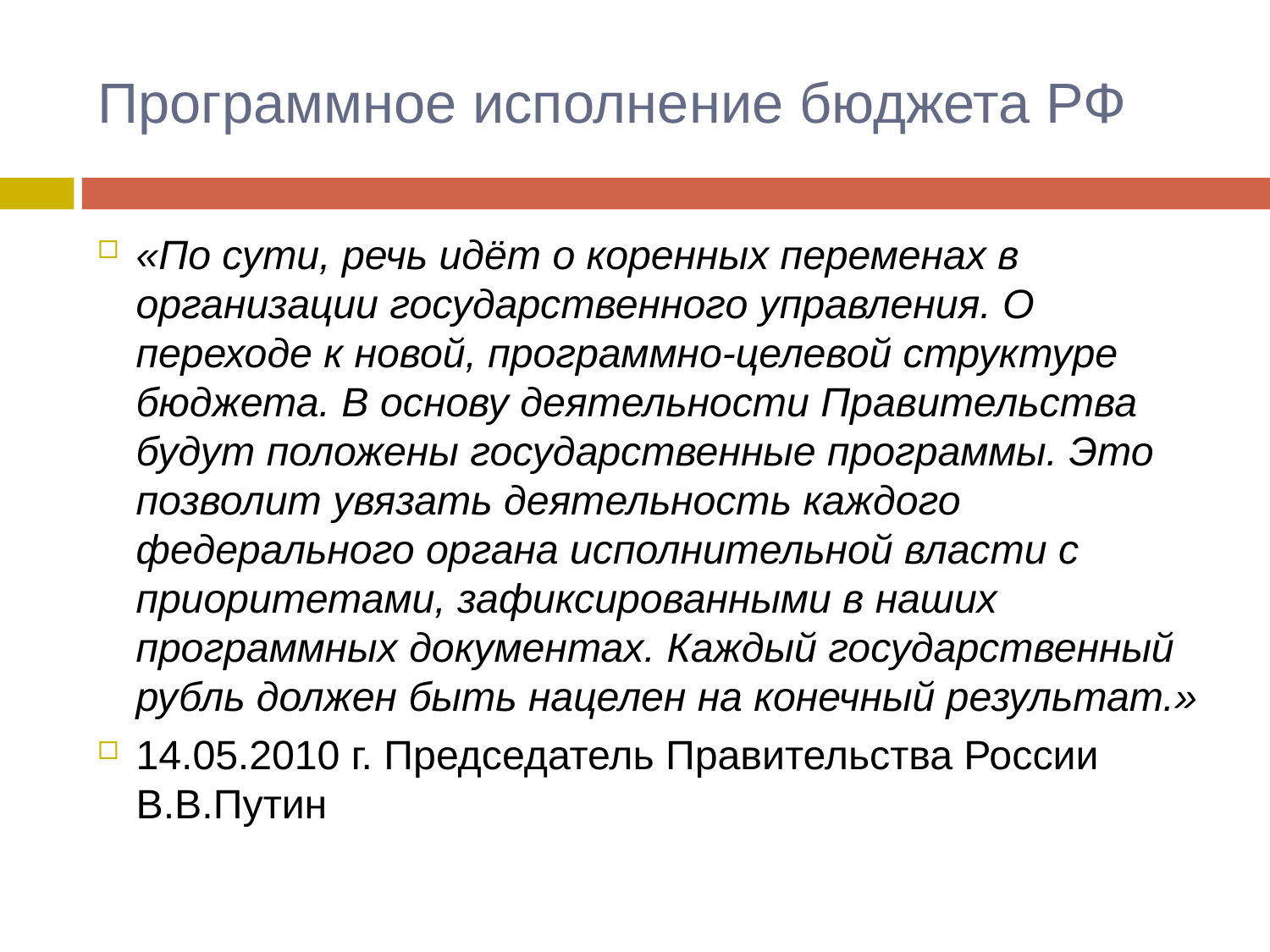

# Программное исполнение бюджета РФ
«По сути, речь идёт о коренных переменах в организации государственного управления. О переходе к новой, программно-целевой структуре бюджета. В основу деятельности Правительства будут положены государственные программы. Это позволит увязать деятельность каждого федерального органа исполнительной власти с приоритетами, зафиксированными в наших программных документах. Каждый государственный рубль должен быть нацелен на конечный результат.»
14.05.2010 г. Председатель Правительства России В.В.Путин